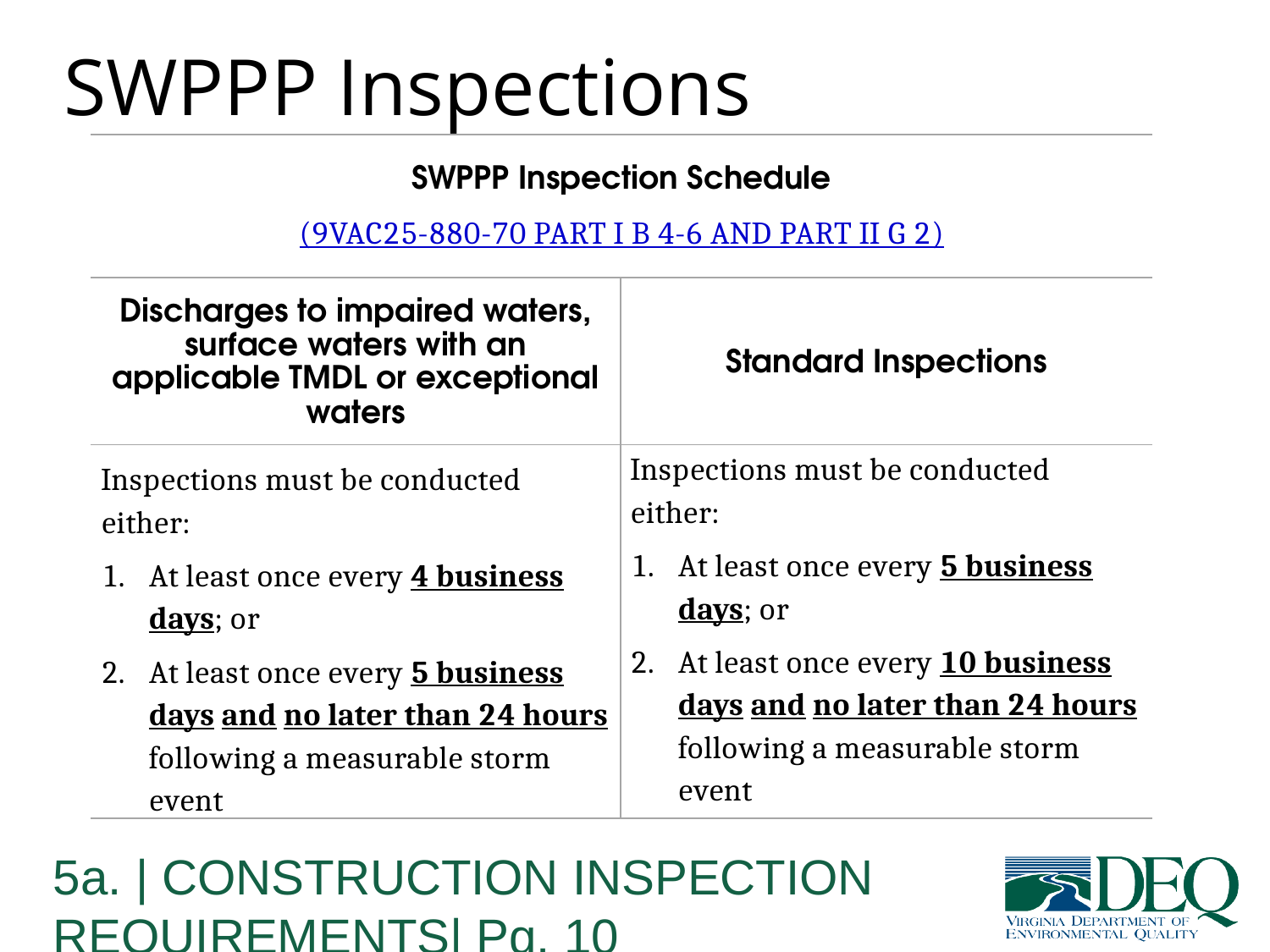

# SWPPP Inspections
| SWPPP Inspection Schedule (9VAC25-880-70 Part I B 4-6 and Part II G 2) |  |
| --- | --- |
| Discharges to impaired waters, surface waters with an applicable TMDL or exceptional waters | Standard Inspections |
| Inspections must be conducted either: At least once every 4 business days; or At least once every 5 business days and no later than 24 hours following a measurable storm event | Inspections must be conducted either: At least once every 5 business days; or At least once every 10 business days and no later than 24 hours following a measurable storm event |
5a. | CONSTRUCTION INSPECTION REQUIREMENTS| Pg. 10